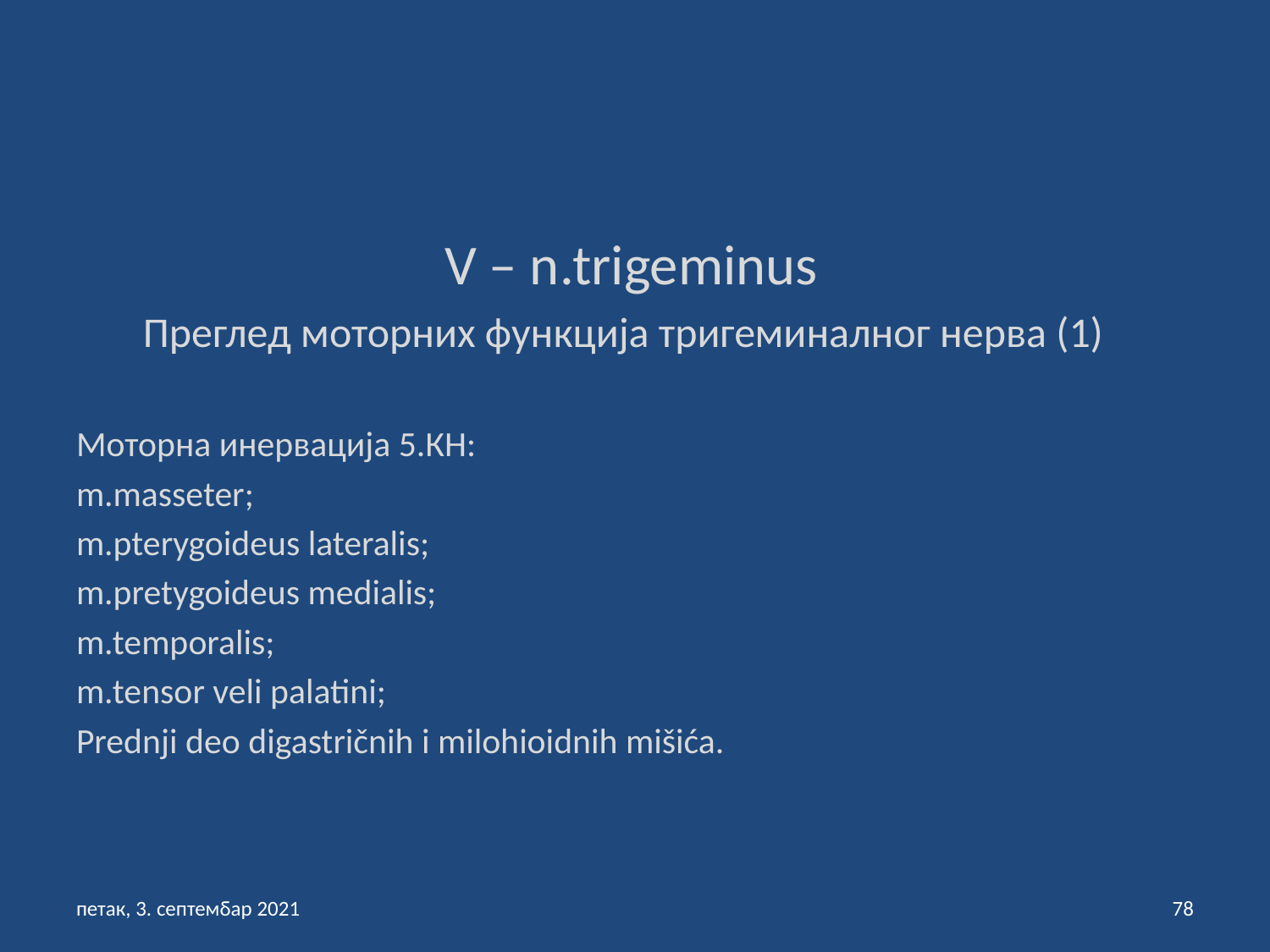

V – n.trigeminus
       Преглед моторних функција тригеминалног нерва (1)

Моторна инервација 5.КН:
m.masseter;
m.pterygoideus lateralis;
m.pretygoideus medialis;
m.temporalis;
m.tensor veli palatini;
Prednji deo digastričnih i milohioidnih mišića.

петак, 3. септембар 2021
78